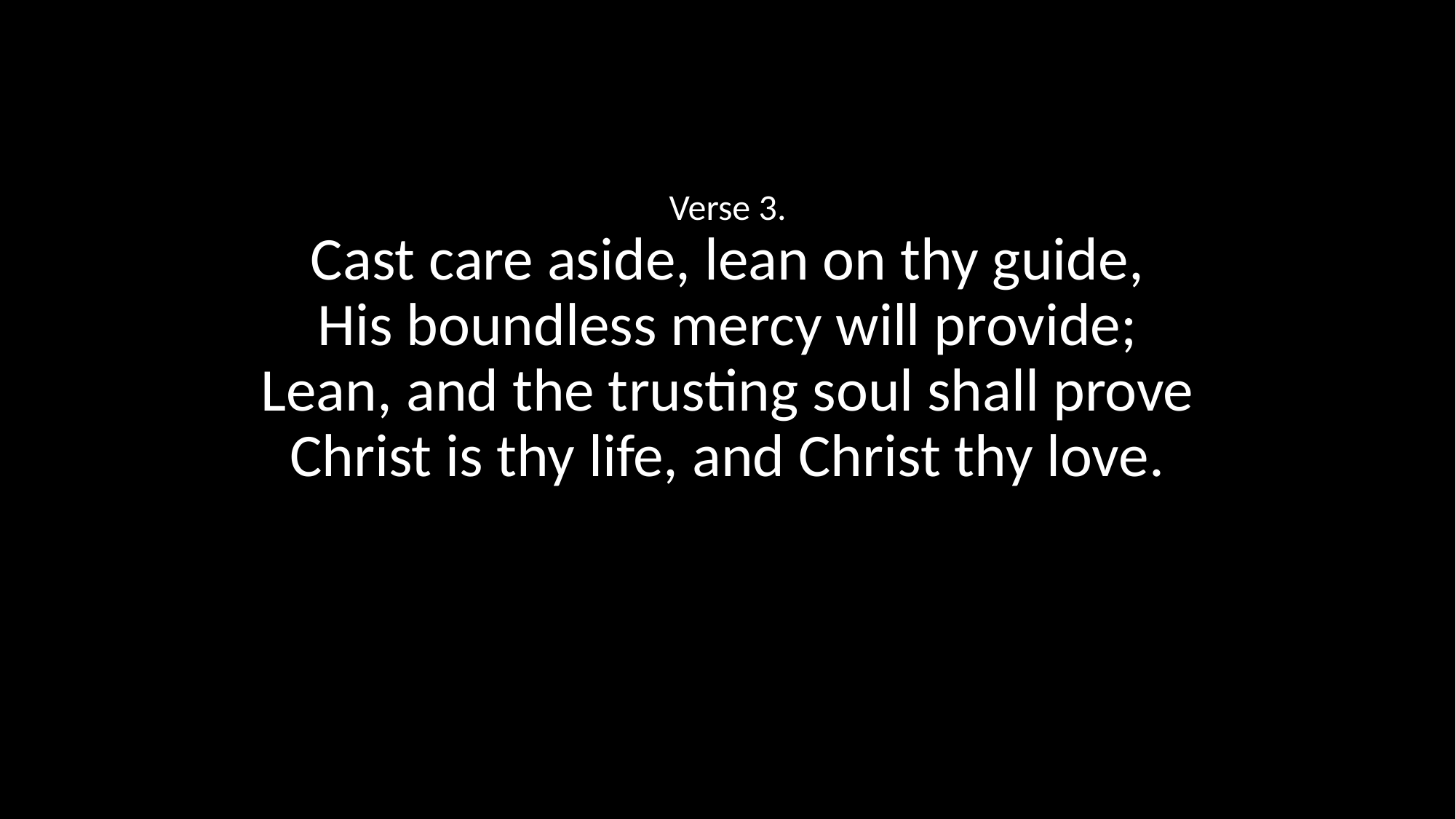

Verse 3.
Cast care aside, lean on thy guide,
His boundless mercy will provide;
Lean, and the trusting soul shall prove
Christ is thy life, and Christ thy love.